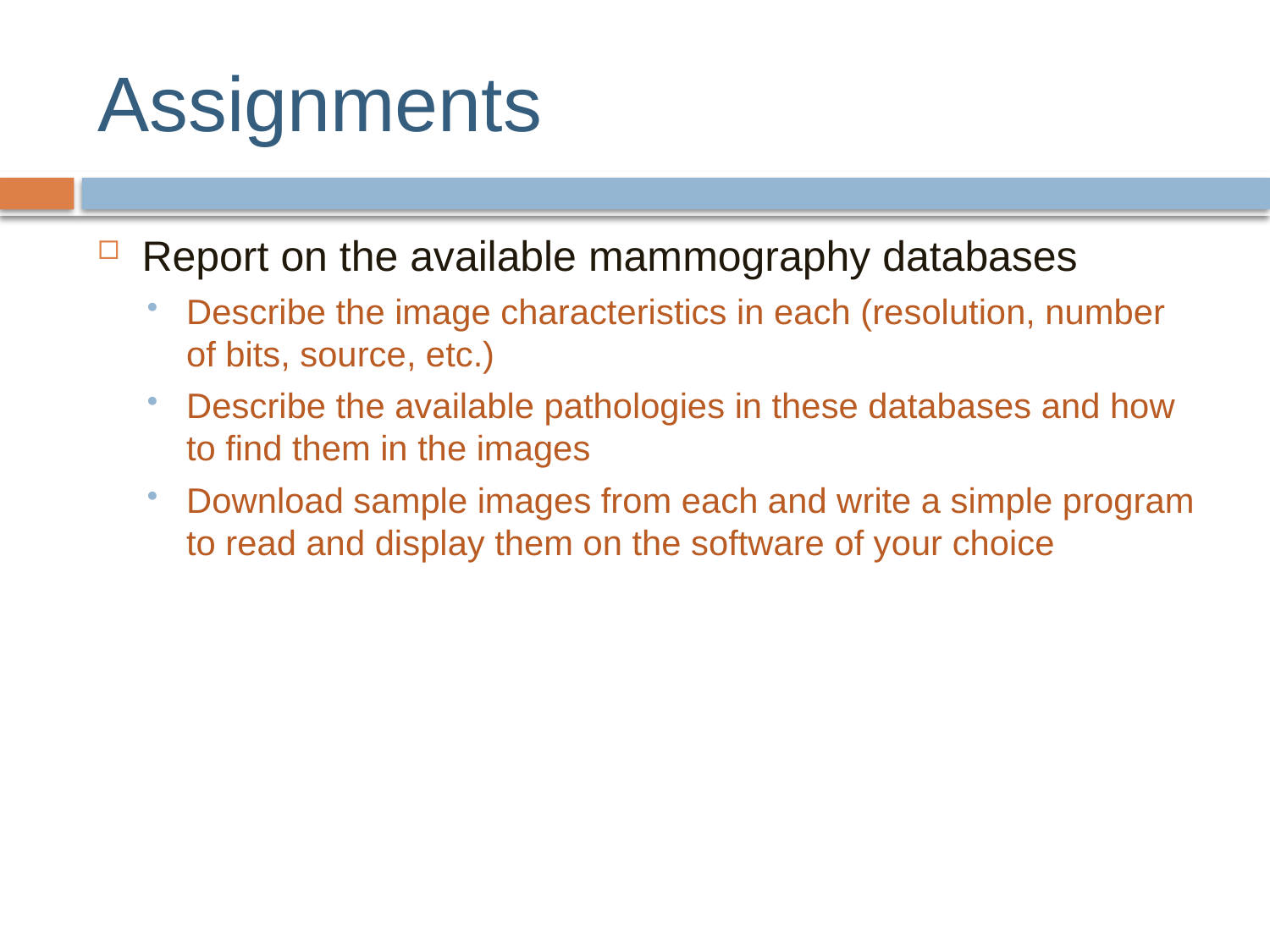

# Assignments
Report on the available mammography databases
Describe the image characteristics in each (resolution, number of bits, source, etc.)
Describe the available pathologies in these databases and how to find them in the images
Download sample images from each and write a simple program to read and display them on the software of your choice